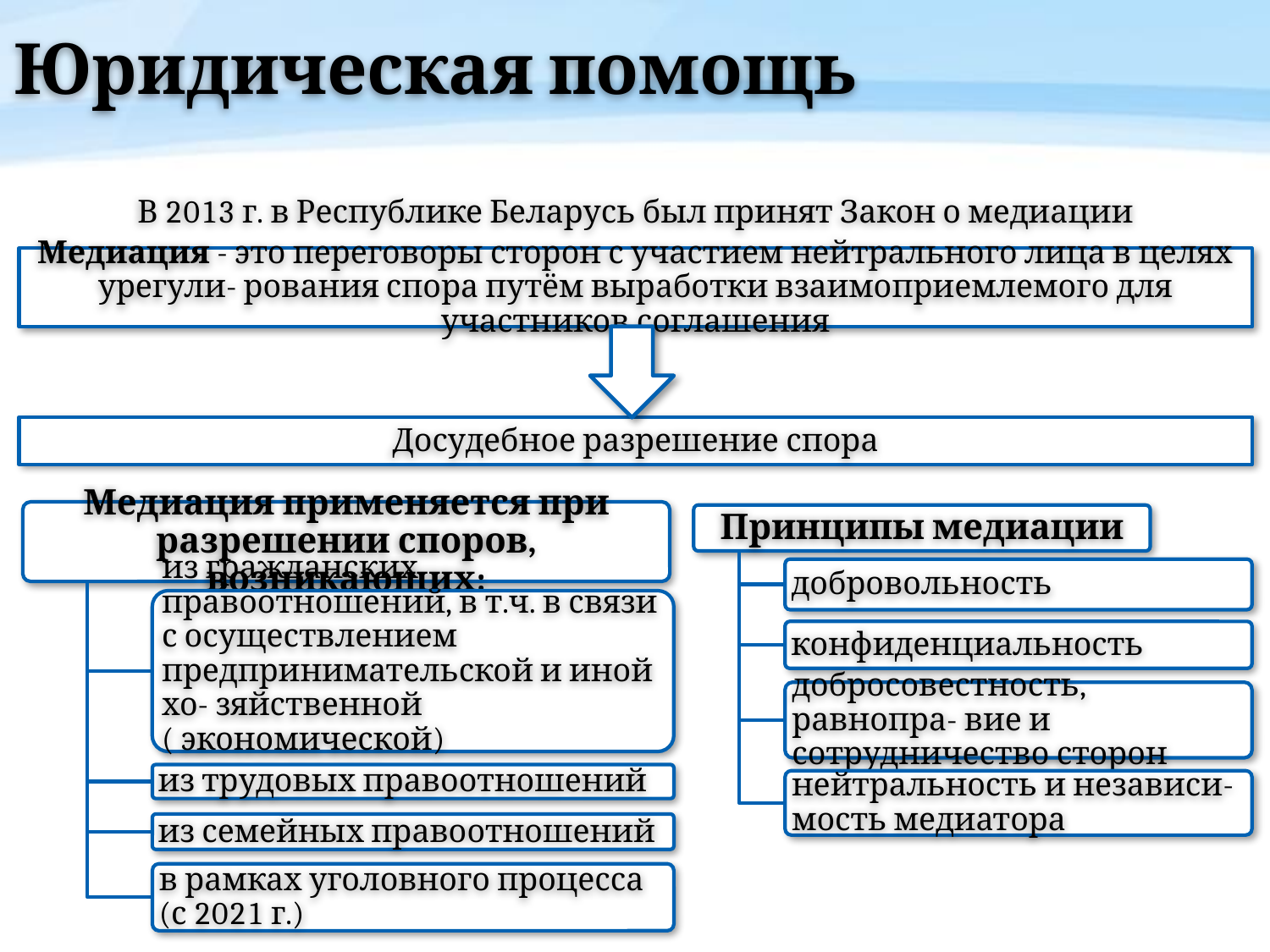

# Юридическая помощь

В 2013 г. в Республике Беларусь был принят Закон о медиации

Медиация - это переговоры сторон с участием нейтрального лица в целях урегули- рования спора путём выработки взаимоприемлемого для участников соглашения

Досудебное разрешение спора

Медиация применяется при разрешении споров, возникающих:

из гражданских правоотношений, в т.ч. в связи с осуществлением предпринимательской и иной хо- зяйственной ( экономической) деятельности

из трудовых правоотношений

из семейных правоотношений

в рамках уголовного процесса (с 2021 г.)

Принципы медиации

добровольность

конфиденциальность

добросовестность, равнопра- вие и сотрудничество сторон

нейтральность и независи- мость медиатора